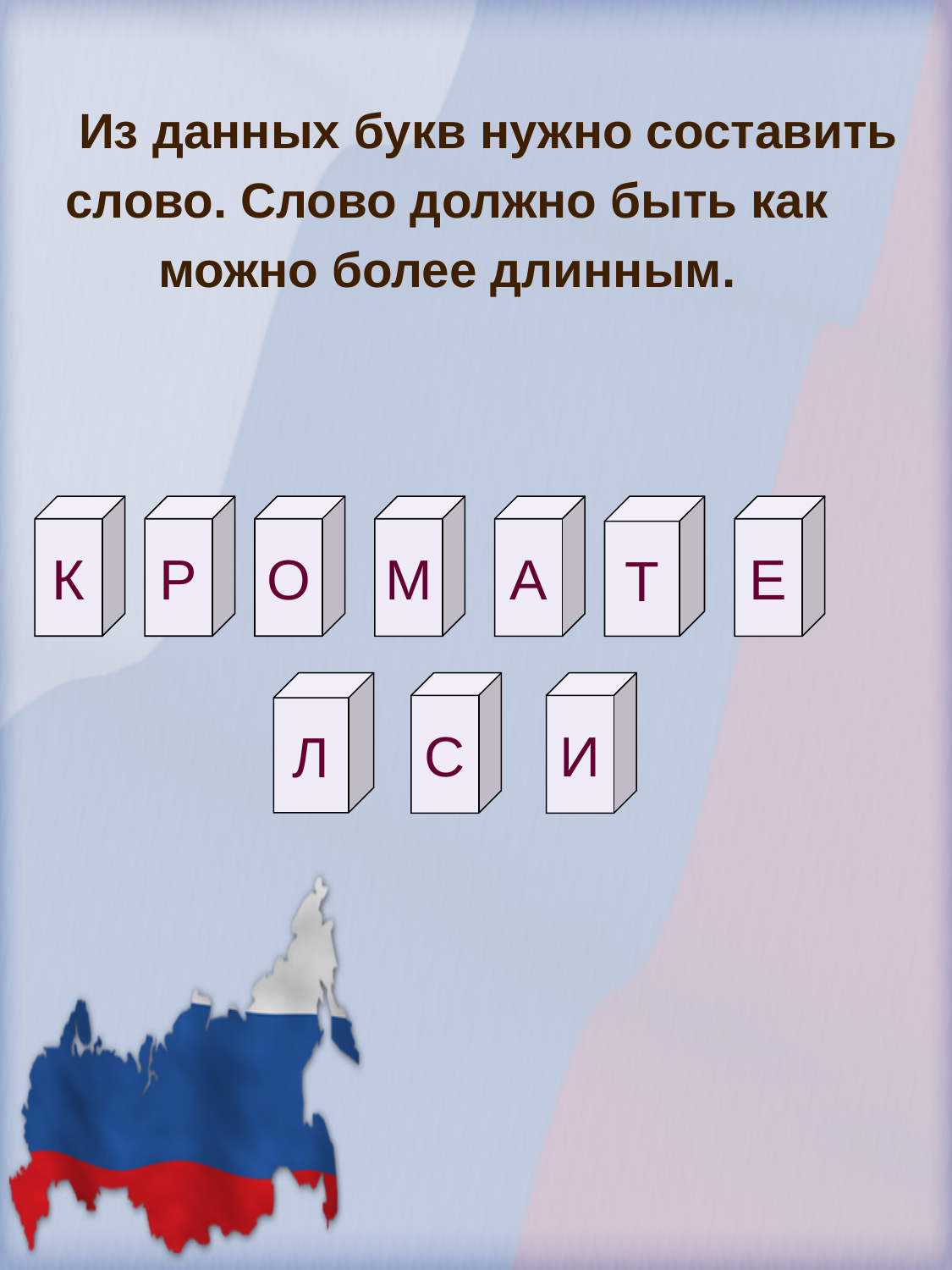

Из данных букв нужно составить
 слово. Слово должно быть как
можно более длинным.
К
Р
О
М
А
Т
Е
Л
И
С